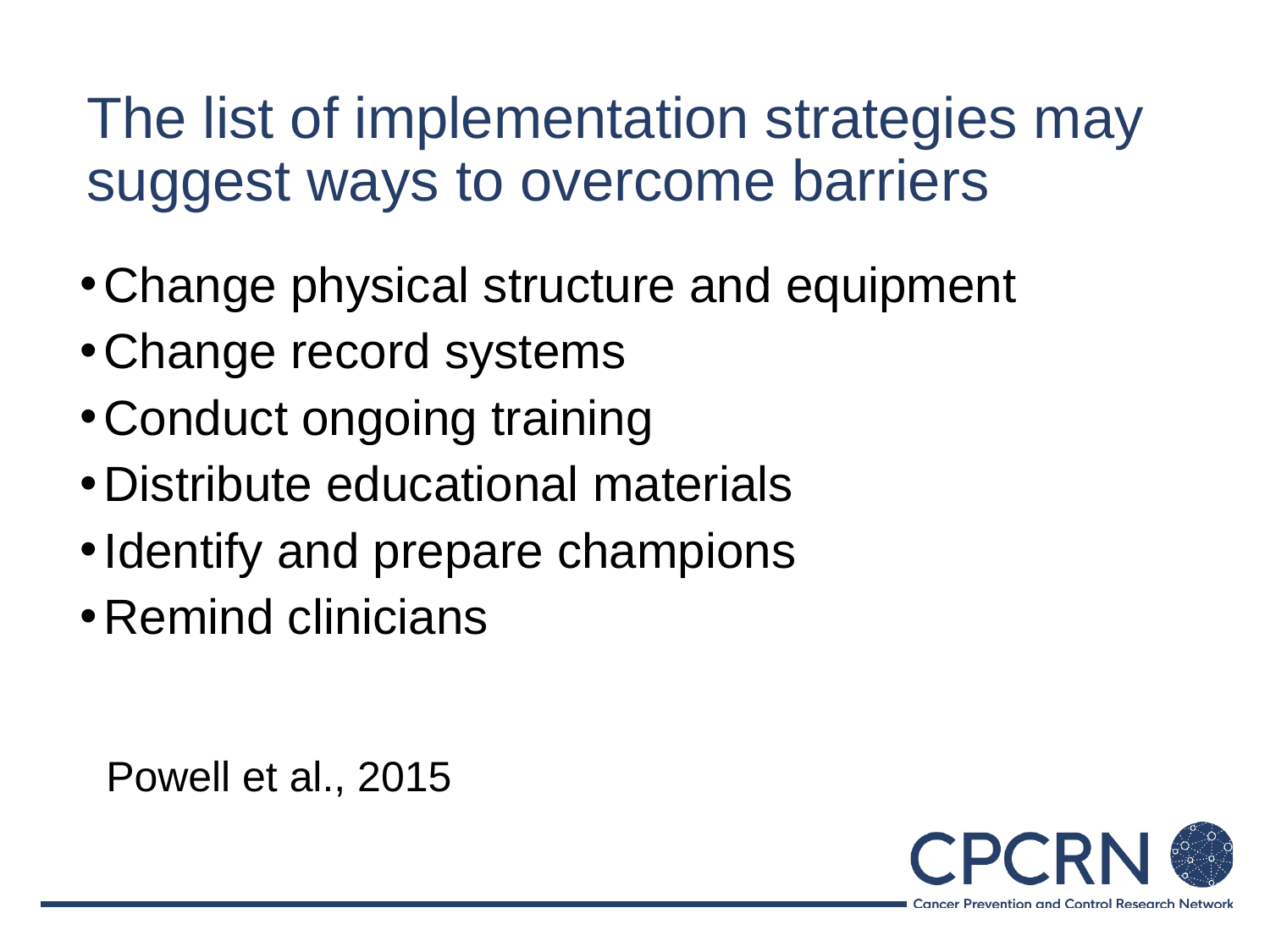

# The list of implementation strategies may suggest ways to overcome barriers
Change physical structure and equipment
Change record systems
Conduct ongoing training
Distribute educational materials
Identify and prepare champions
Remind clinicians
Powell et al., 2015